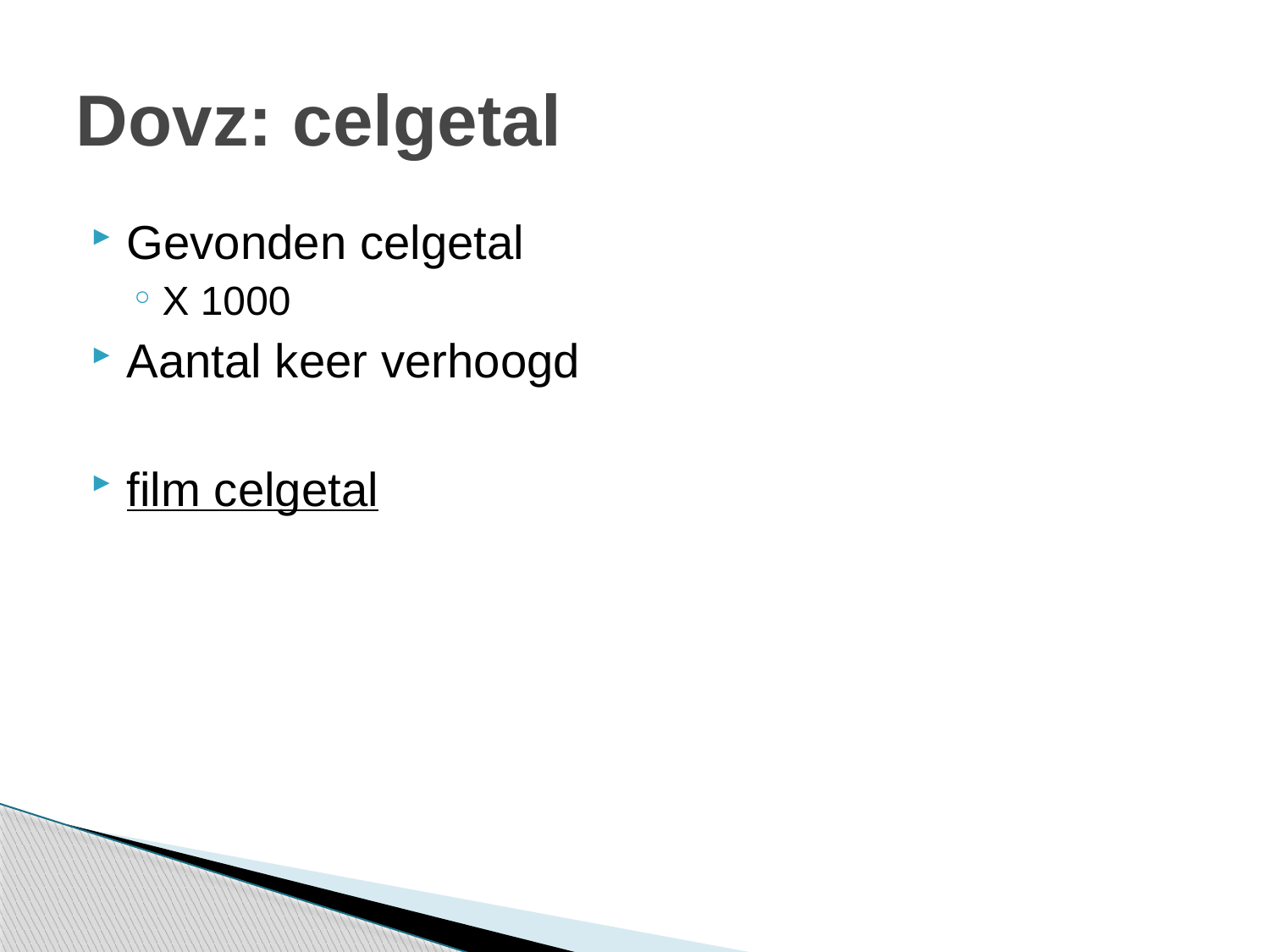

# Dovz: celgetal
Gevonden celgetal
X 1000
Aantal keer verhoogd

film celgetal